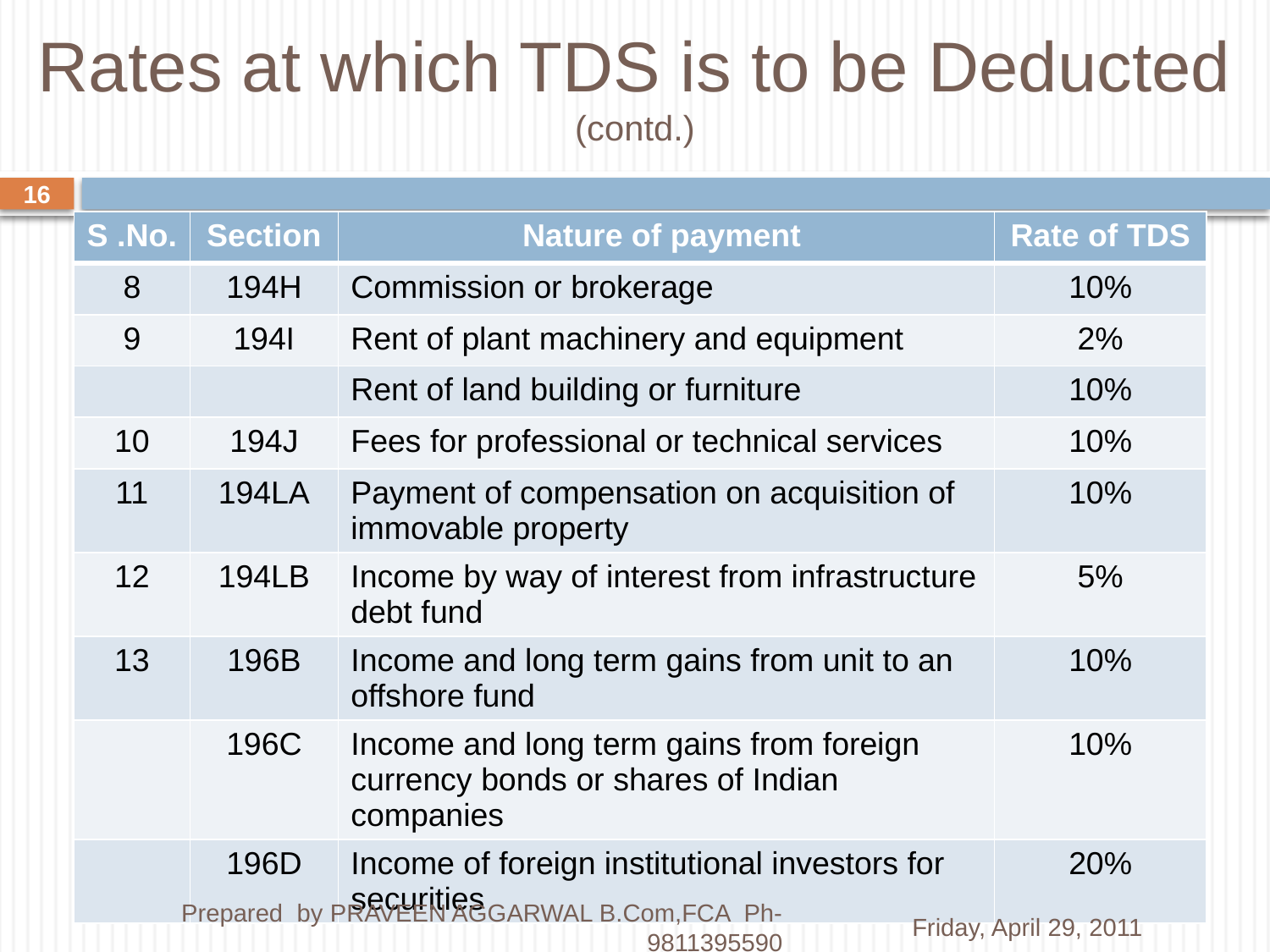

# Rates at which TDS is to be Deducted (contd.)
16
| S .No. | Section | Nature of payment | Rate of TDS |
| --- | --- | --- | --- |
| 8 | 194H | Commission or brokerage | 10% |
| 9 | 194I | Rent of plant machinery and equipment | 2% |
|  |  | Rent of land building or furniture | 10% |
| 10 | 194J | Fees for professional or technical services | 10% |
| 11 | 194LA | Payment of compensation on acquisition of immovable property | 10% |
| 12 | 194LB | Income by way of interest from infrastructure debt fund | 5% |
| 13 | 196B | Income and long term gains from unit to an offshore fund | 10% |
|  | 196C | Income and long term gains from foreign currency bonds or shares of Indian companies | 10% |
|  | 196D | Income of foreign institutional investors for securities | 20% |
Prepared  by PRAVEEN AGGARWAL B.Com,FCA  Ph-9811395590
Friday, April 29, 2011